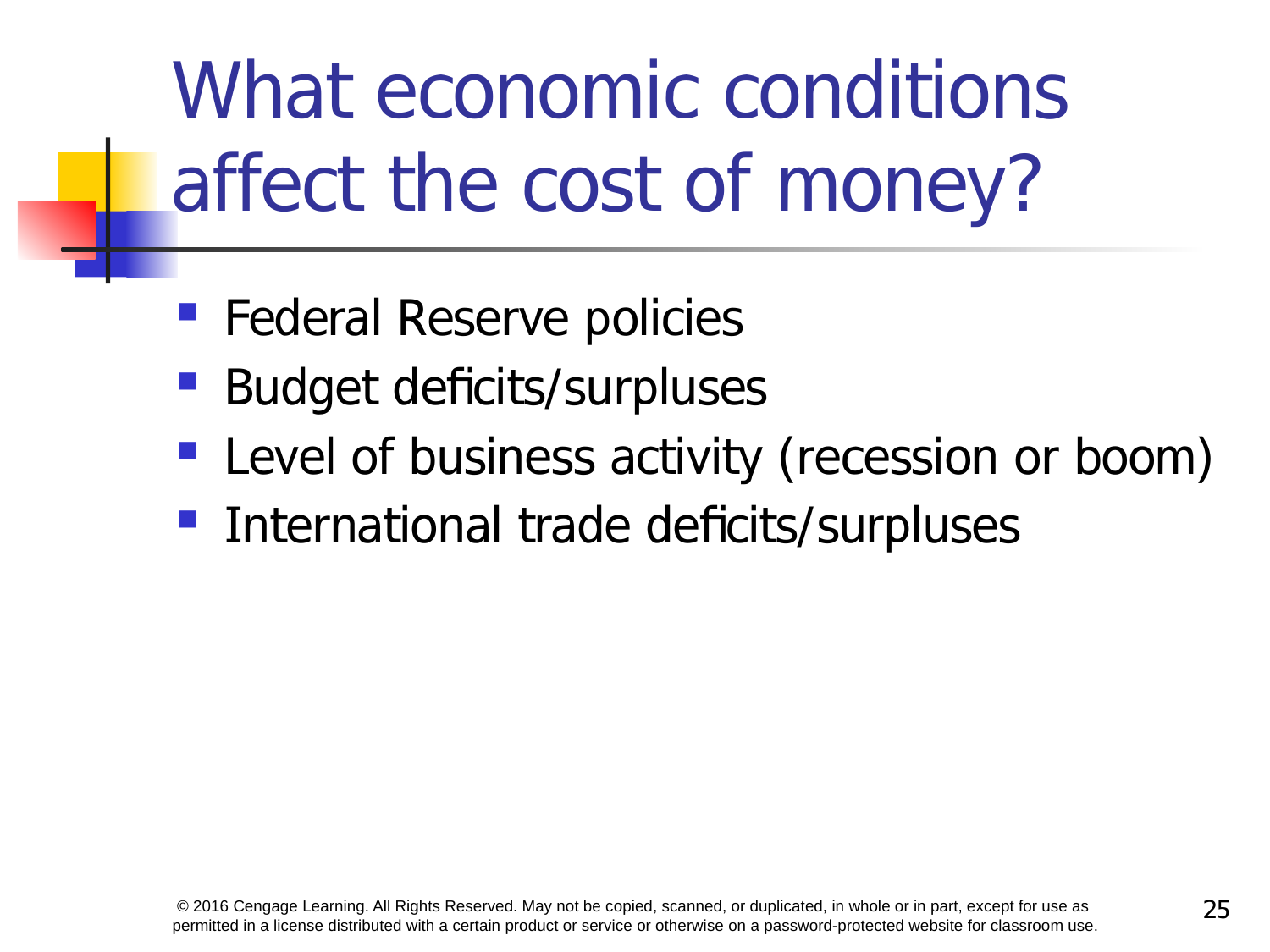

# What economic conditions affect the cost of money?
Federal Reserve policies
Budget deficits/surpluses
Level of business activity (recession or boom)
International trade deficits/surpluses
25